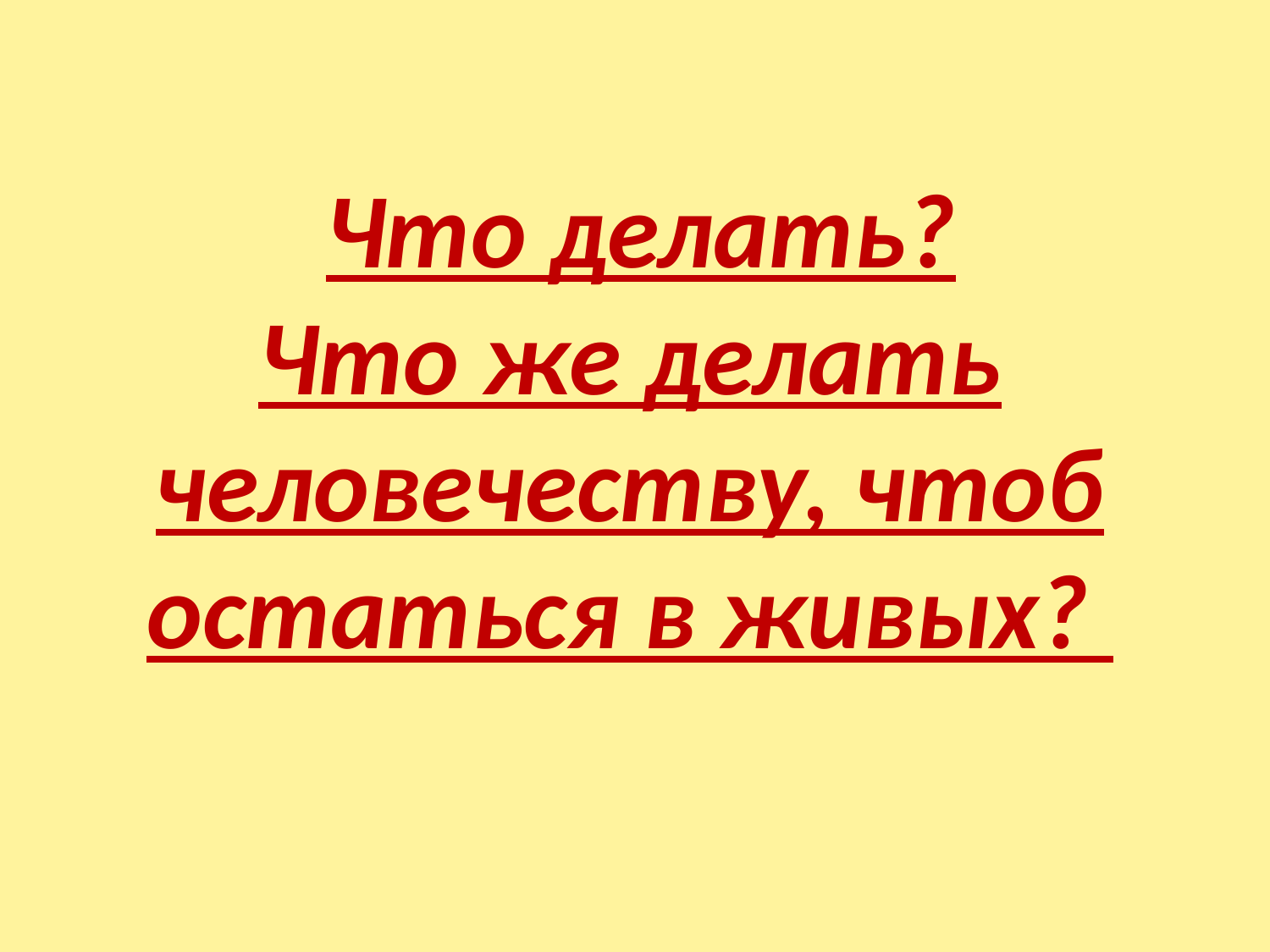

Что делать?
Что же делать человечеству, чтоб остаться в живых?